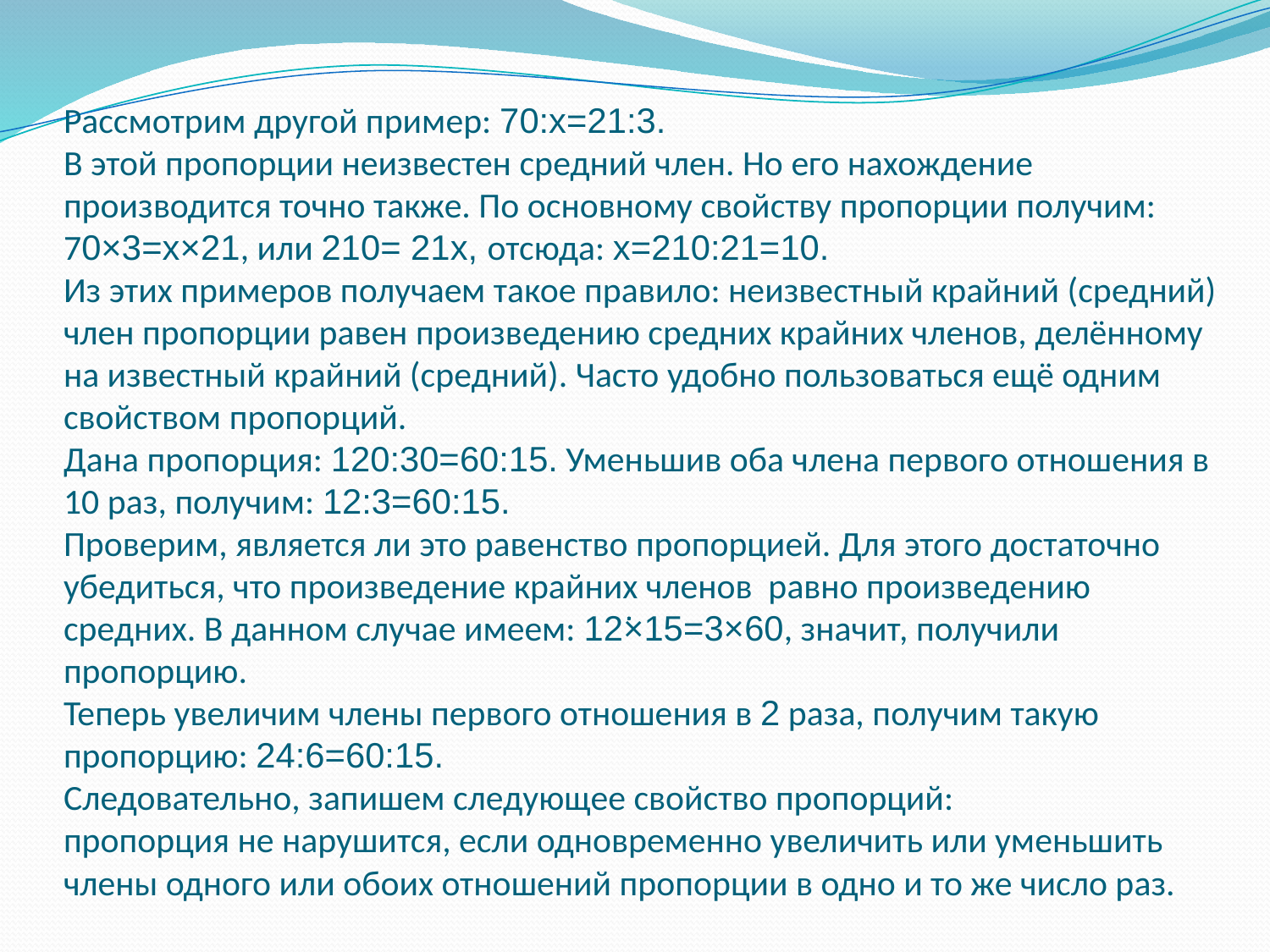

# Рассмотрим другой пример: 70:х=21:3. В этой пропорции неизвестен средний член. Но его нахождение производится точно также. По основному свойству пропорции получим: 70×3=х×21, или 210= 21х, отсюда: х=210:21=10. Из этих примеров получаем такое правило: неизвестный крайний (средний) член пропорции равен произведению средних крайних членов, делённому на известный крайний (средний). Часто удобно пользоваться ещё одним свойством пропорций. Дана пропорция: 120:30=60:15. Уменьшив оба члена первого отношения в 10 раз, получим: 12:3=60:15. Проверим, является ли это равенство пропорцией. Для этого достаточно убедиться, что произведение крайних членов  равно произведению средних. В данном случае имеем: 12͘͘͘͘͘͘͘͘͘͘͘͘×15=3×60, значит, получили пропорцию. Теперь увеличим члены первого отношения в 2 раза, получим такую пропорцию: 24:6=60:15. Следовательно, запишем следующее свойство пропорций: пропорция не нарушится, если одновременно увеличить или уменьшить члены одного или обоих отношений пропорции в одно и то же число раз.